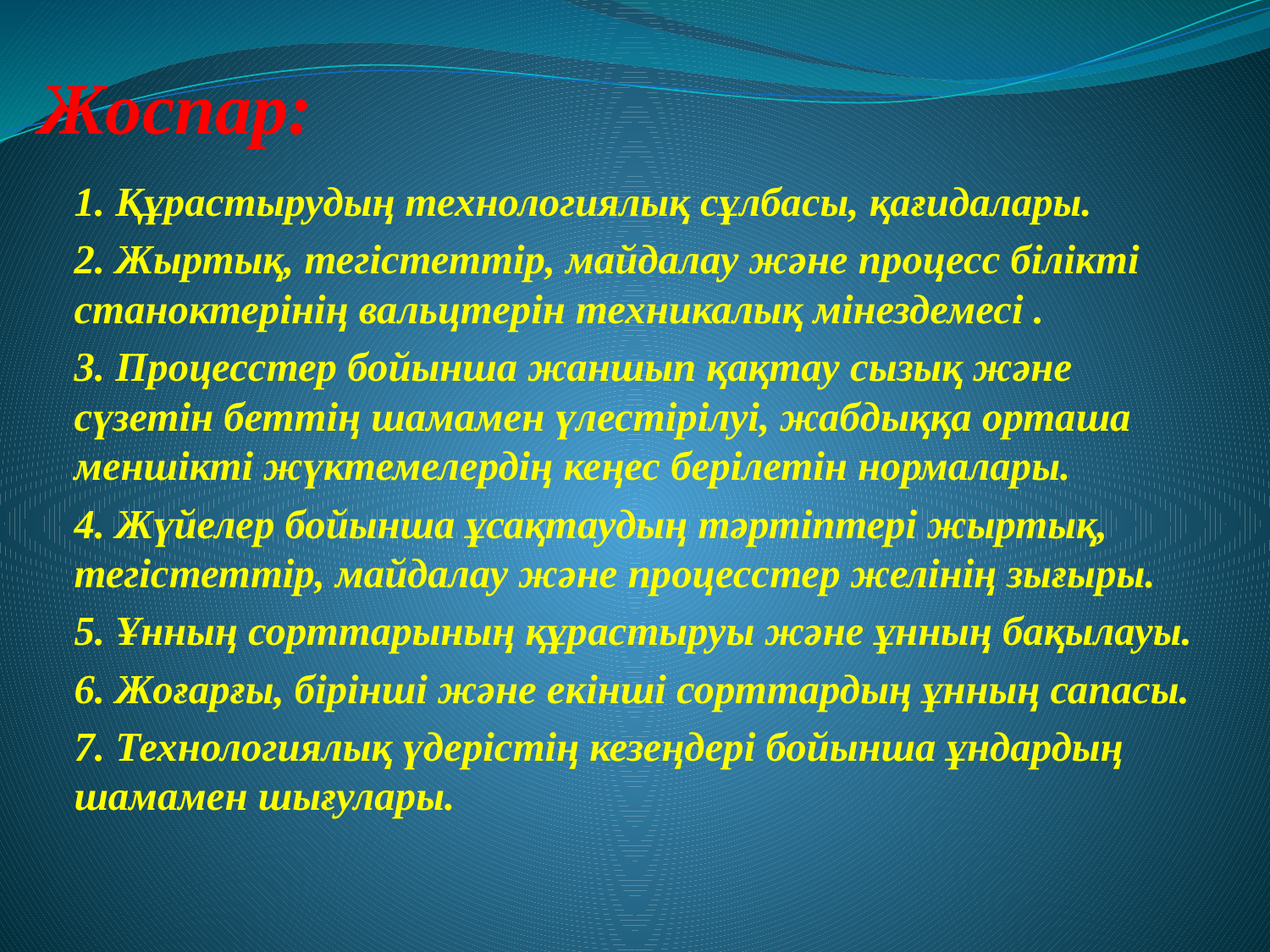

# Жоспар:
1. Құрастырудың технологиялық сұлбасы, қағидалары.
2. Жыртық, тегiстеттiр, майдалау және процесс бiлiктi станоктерiнiң вальцтерiн техникалық мiнездемесі .
3. Процесстер бойынша жаншып қақтау сызық және сүзетiн беттiң шамамен үлестiрiлуi, жабдыққа орташа меншiктi жүктемелердiң кеңес берiлетiн нормалары.
4. Жүйелер бойынша ұсақтаудың тәртiптерi жыртық, тегiстеттiр, майдалау және процесстер желiнің зығыры.
5. Ұнның сорттарының құрастыруы және ұнның бақылауы.
6. Жоғарғы, бiрiншi және екiншi сорттардың ұнның сапасы.
7. Технологиялық үдерiстiң кезеңдерi бойынша ұндардың шамамен шығулары.